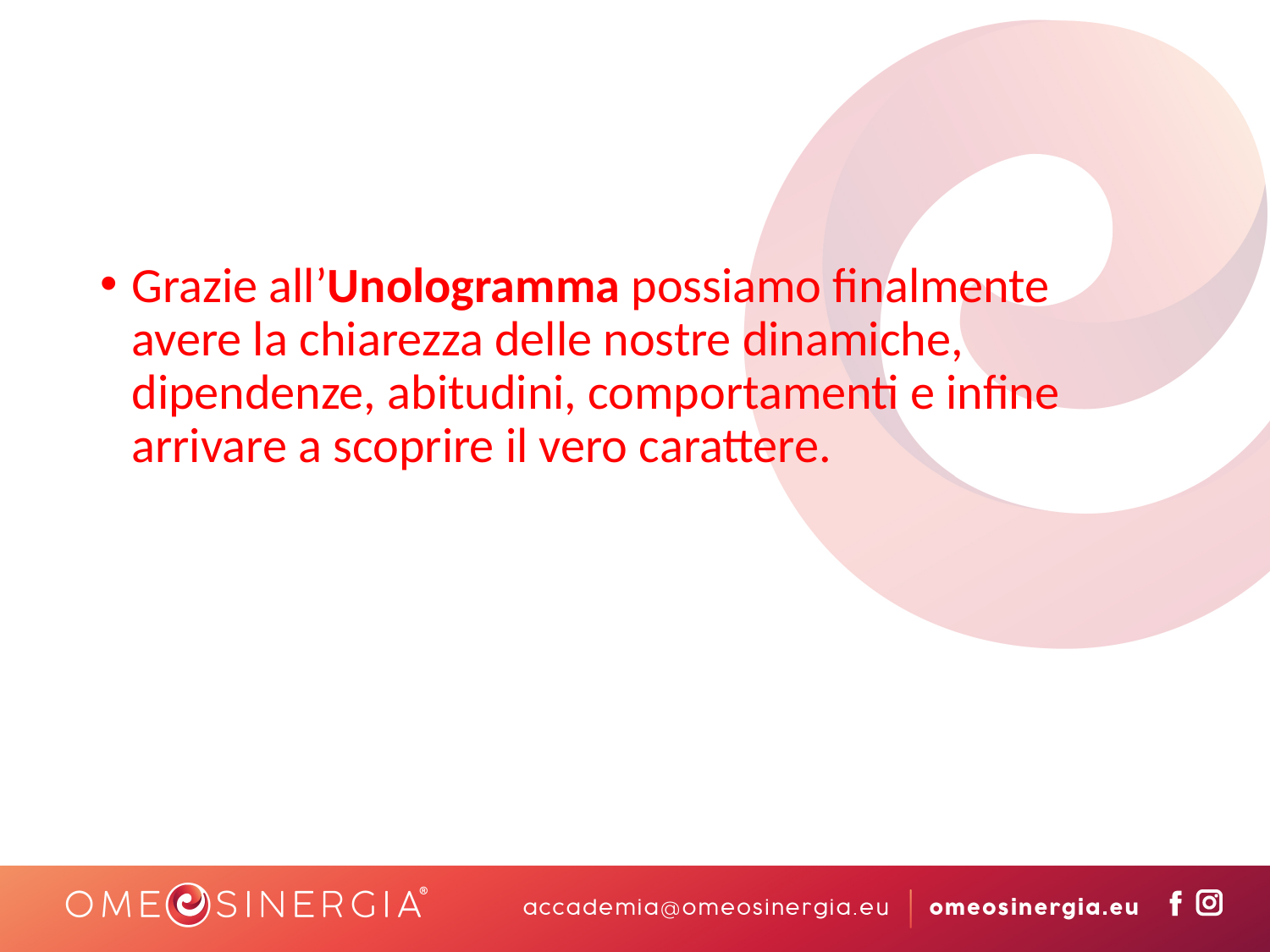

Grazie all’Unologramma possiamo finalmente avere la chiarezza delle nostre dinamiche, dipendenze, abitudini, comportamenti e infine arrivare a scoprire il vero carattere.